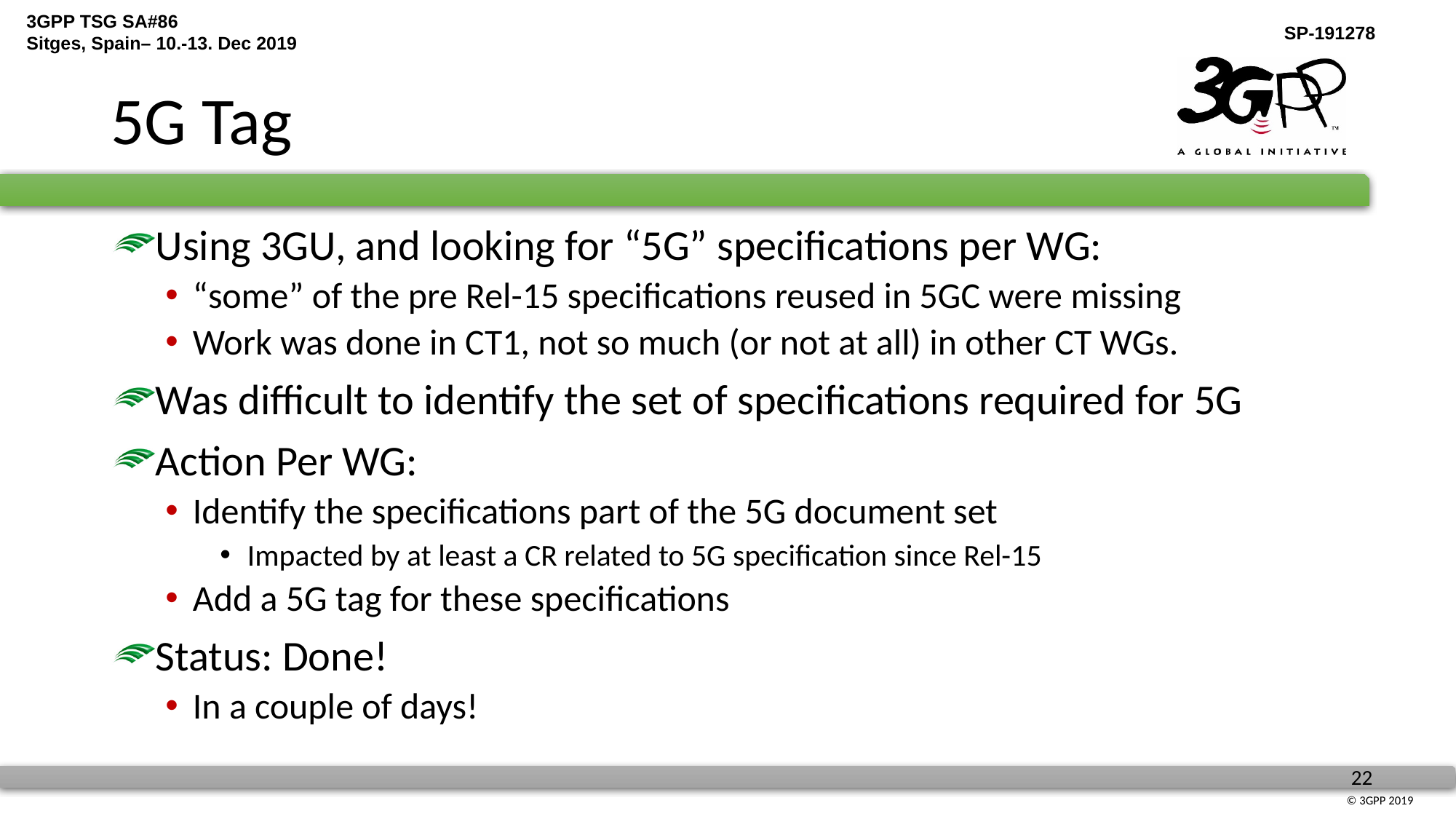

# 5G Tag
Using 3GU, and looking for “5G” specifications per WG:
“some” of the pre Rel-15 specifications reused in 5GC were missing
Work was done in CT1, not so much (or not at all) in other CT WGs.
Was difficult to identify the set of specifications required for 5G
Action Per WG:
Identify the specifications part of the 5G document set
Impacted by at least a CR related to 5G specification since Rel-15
Add a 5G tag for these specifications
Status: Done!
In a couple of days!